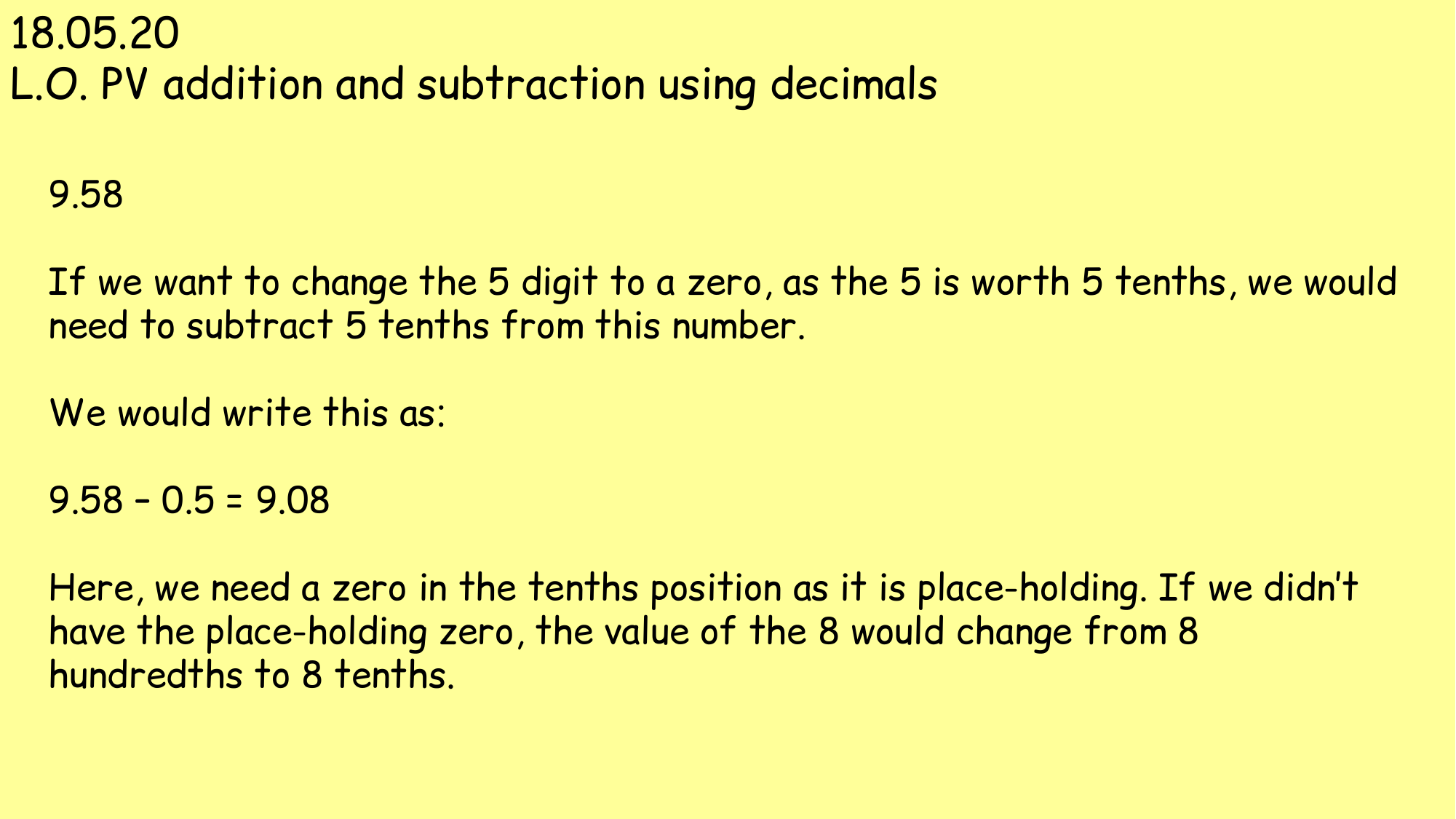

18.05.20
L.O. PV addition and subtraction using decimals
9.58

If we want to change the 5 digit to a zero, as the 5 is worth 5 tenths, we would need to subtract 5 tenths from this number.

We would write this as:

9.58 – 0.5 = 9.08

Here, we need a zero in the tenths position as it is place-holding. If we didn’t have the place-holding zero, the value of the 8 would change from 8 hundredths to 8 tenths.